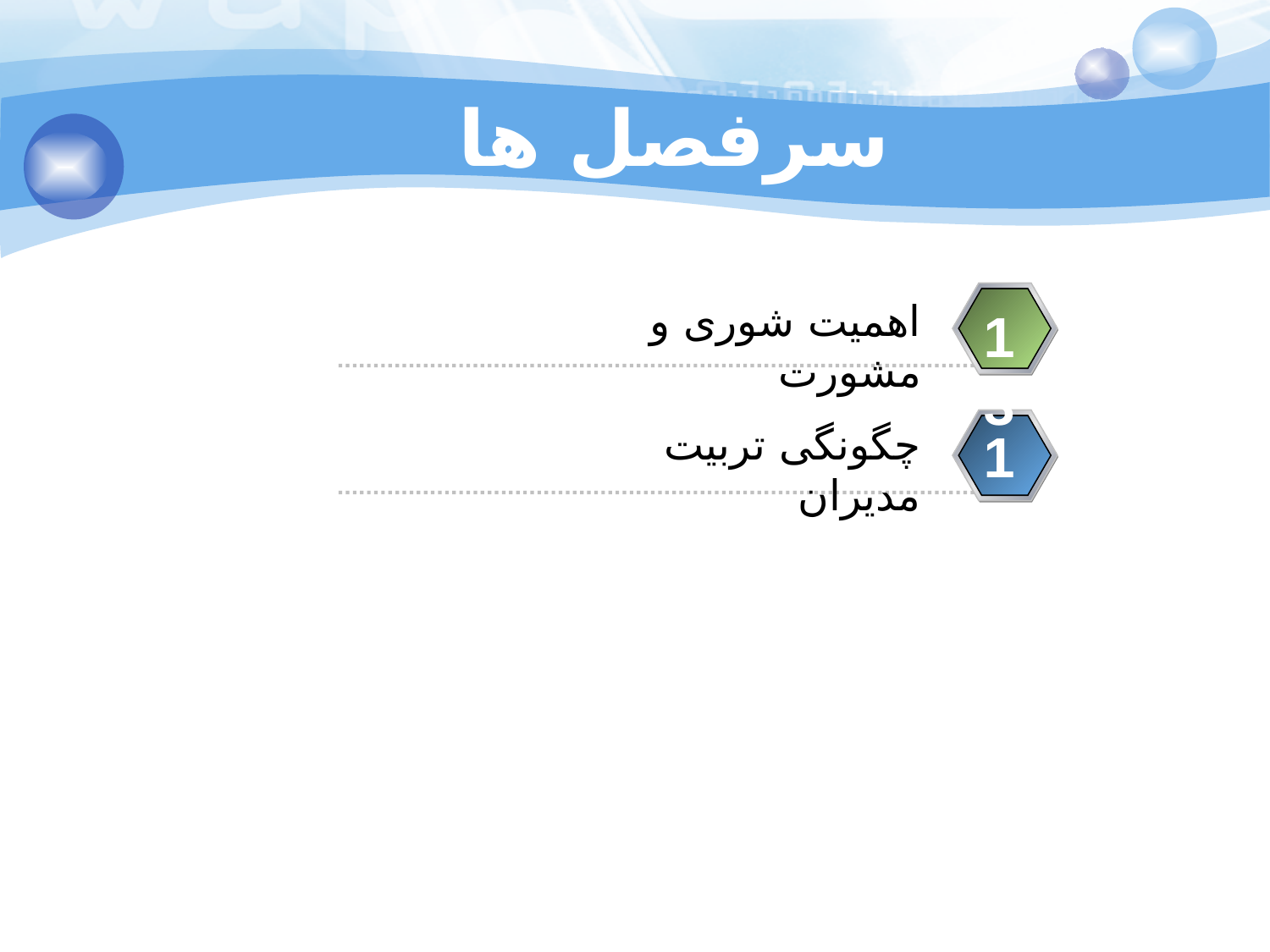

سرفصل ها

اهمیت شوری و مشورت
1
13

چگونگی تربیت مدیران
14
2

3
16
4
4